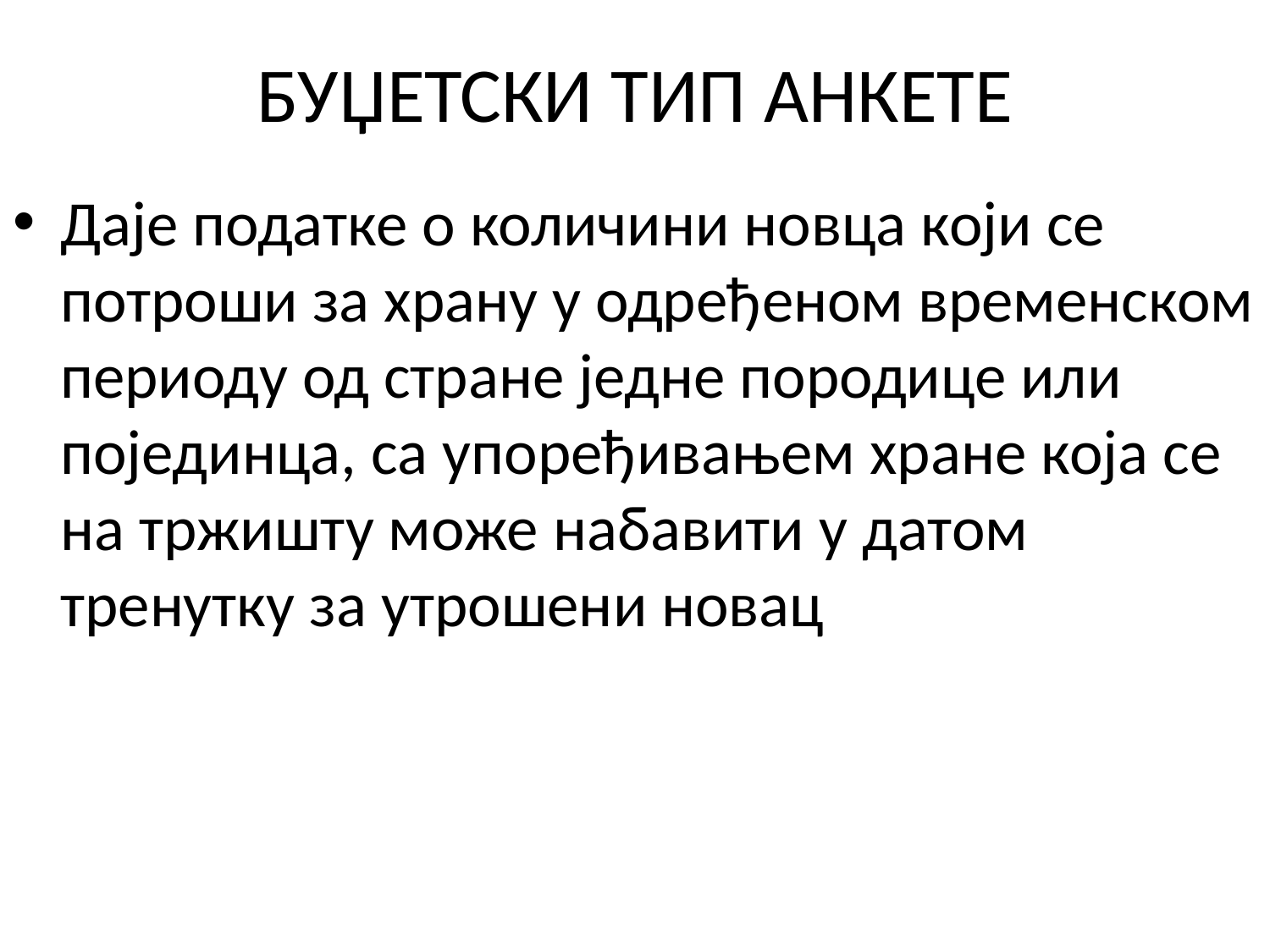

БУЏЕТСКИ ТИП АНКЕТЕ
Даје податке о количини новца који се потроши за храну у одређеном временском периоду од стране једне породице или појединца, са упоређивањем хране која се на тржишту може набавити у датом тренутку за утрошени новац